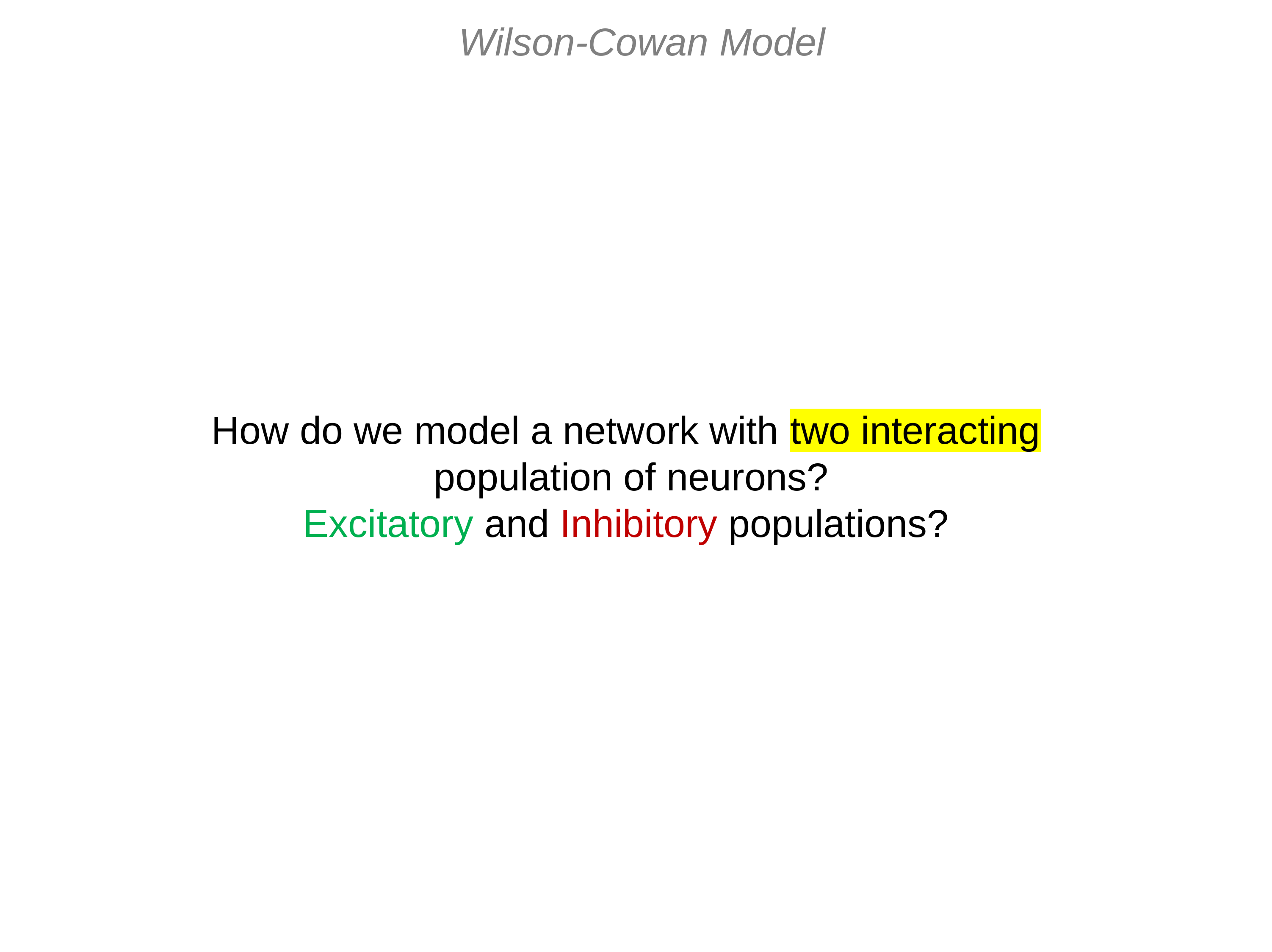

Wilson-Cowan Model
How do we model a network with two interacting
 population of neurons?
Excitatory and Inhibitory populations?